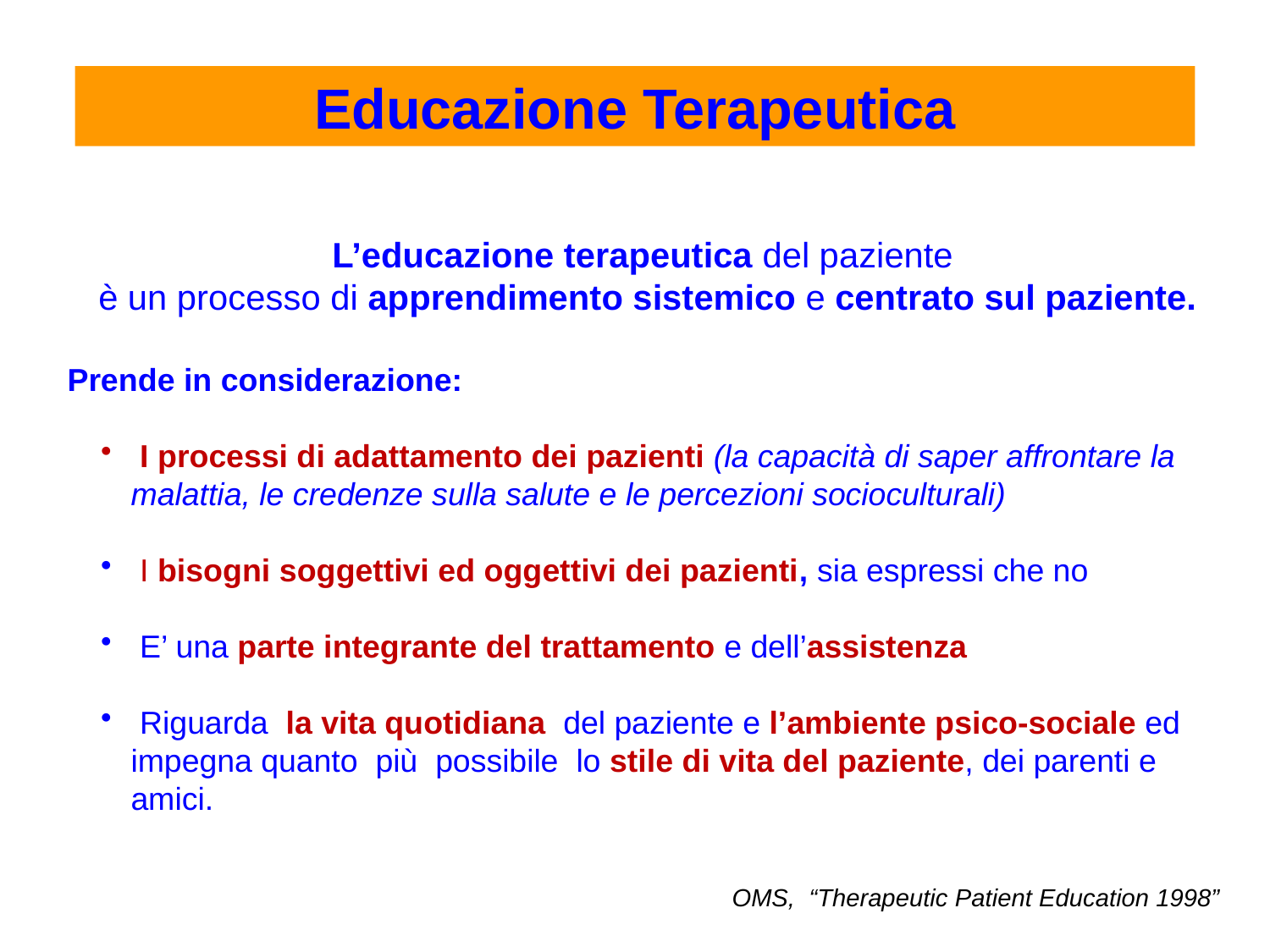

Educazione Terapeutica
L’educazione terapeutica del paziente
è un processo di apprendimento sistemico e centrato sul paziente.

Prende in considerazione:

 I processi di adattamento dei pazienti (la capacità di saper affrontare la malattia, le credenze sulla salute e le percezioni socioculturali)

 I bisogni soggettivi ed oggettivi dei pazienti, sia espressi che no

 E’ una parte integrante del trattamento e dell’assistenza

 Riguarda  la vita quotidiana  del paziente e l’ambiente psico-sociale ed  impegna quanto  più  possibile  lo stile di vita del paziente, dei parenti e amici.
OMS,  “Therapeutic Patient Education 1998”